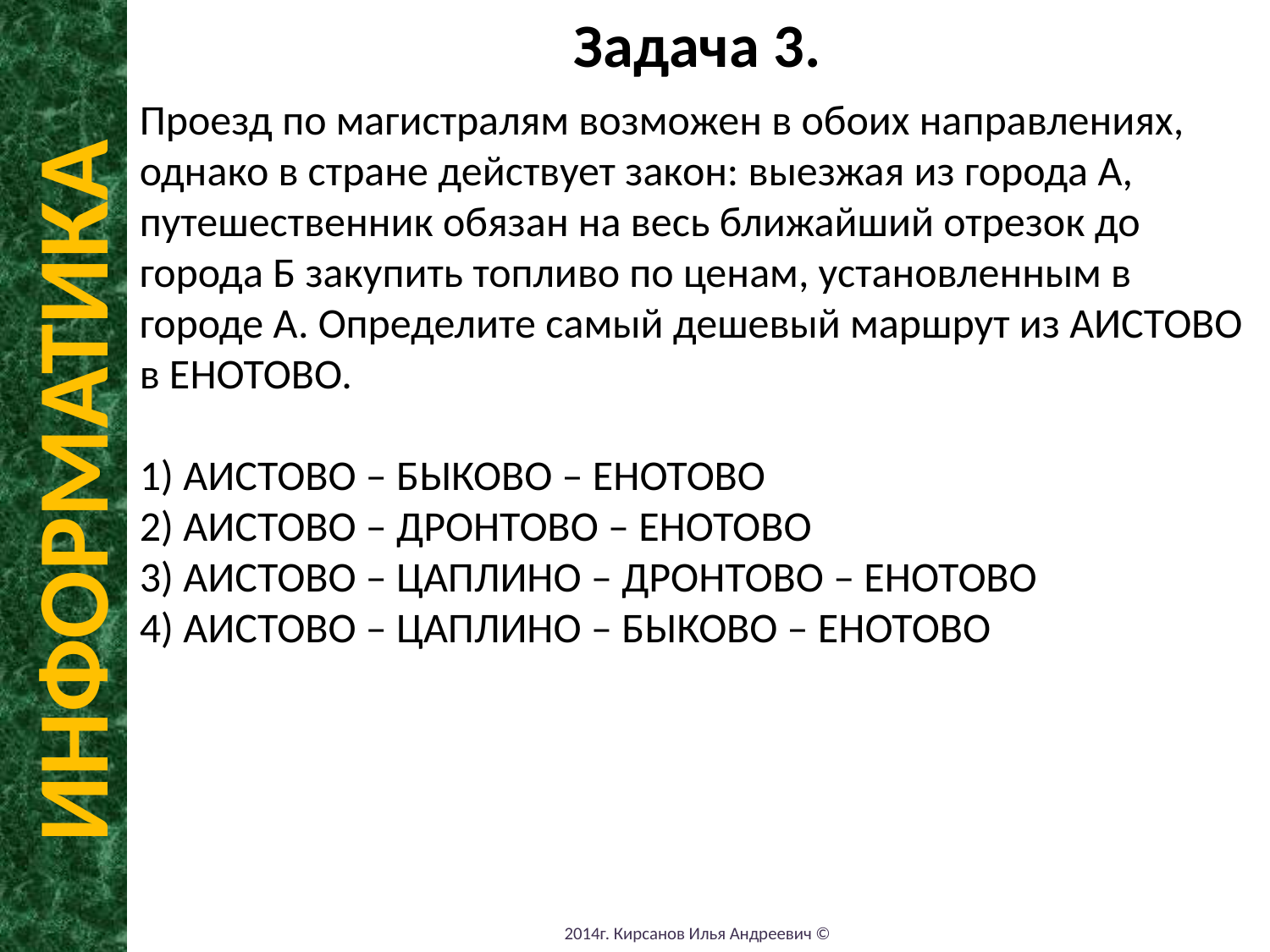

Задача 3.

Проезд по магистралям возможен в обоих направлениях, однако в стране действует закон: выезжая из города А, путешественник обязан на весь ближайший отрезок до города Б закупить топливо по ценам, установленным в городе А. Определите самый дешевый маршрут из АИСТОВО в ЕНОТОВО.

1) АИСТОВО – БЫКОВО – ЕНОТОВО
2) АИСТОВО – ДРОНТОВО – ЕНОТОВО
3) АИСТОВО – ЦАПЛИНО – ДРОНТОВО – ЕНОТОВО
4) АИСТОВО – ЦАПЛИНО – БЫКОВО – ЕНОТОВО

ИНФОРМАТИКА
2014г. Кирсанов Илья Андреевич ©